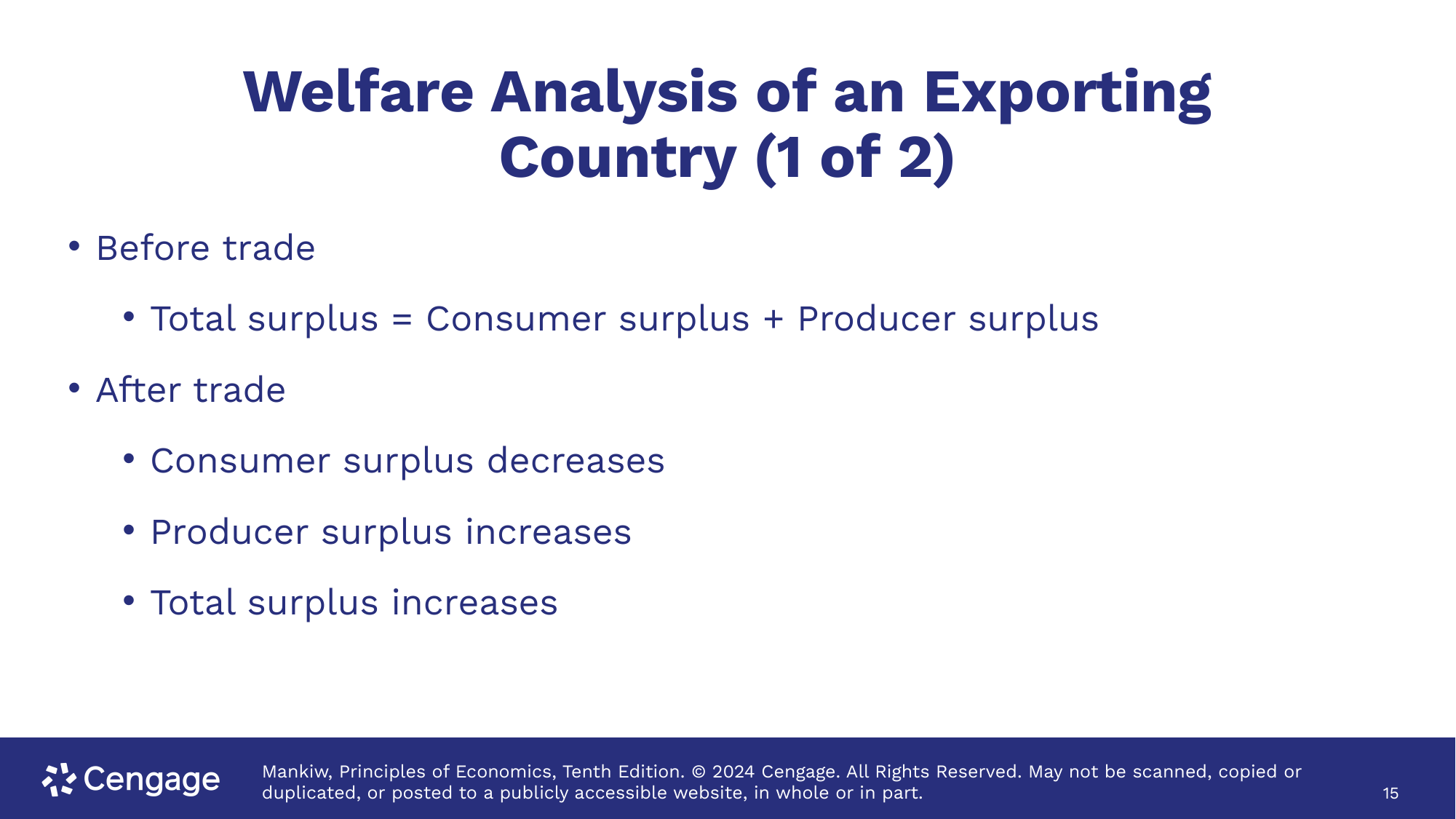

# Welfare Analysis of an Exporting Country (1 of 2)
Before trade
Total surplus = Consumer surplus + Producer surplus
After trade
Consumer surplus decreases
Producer surplus increases
Total surplus increases